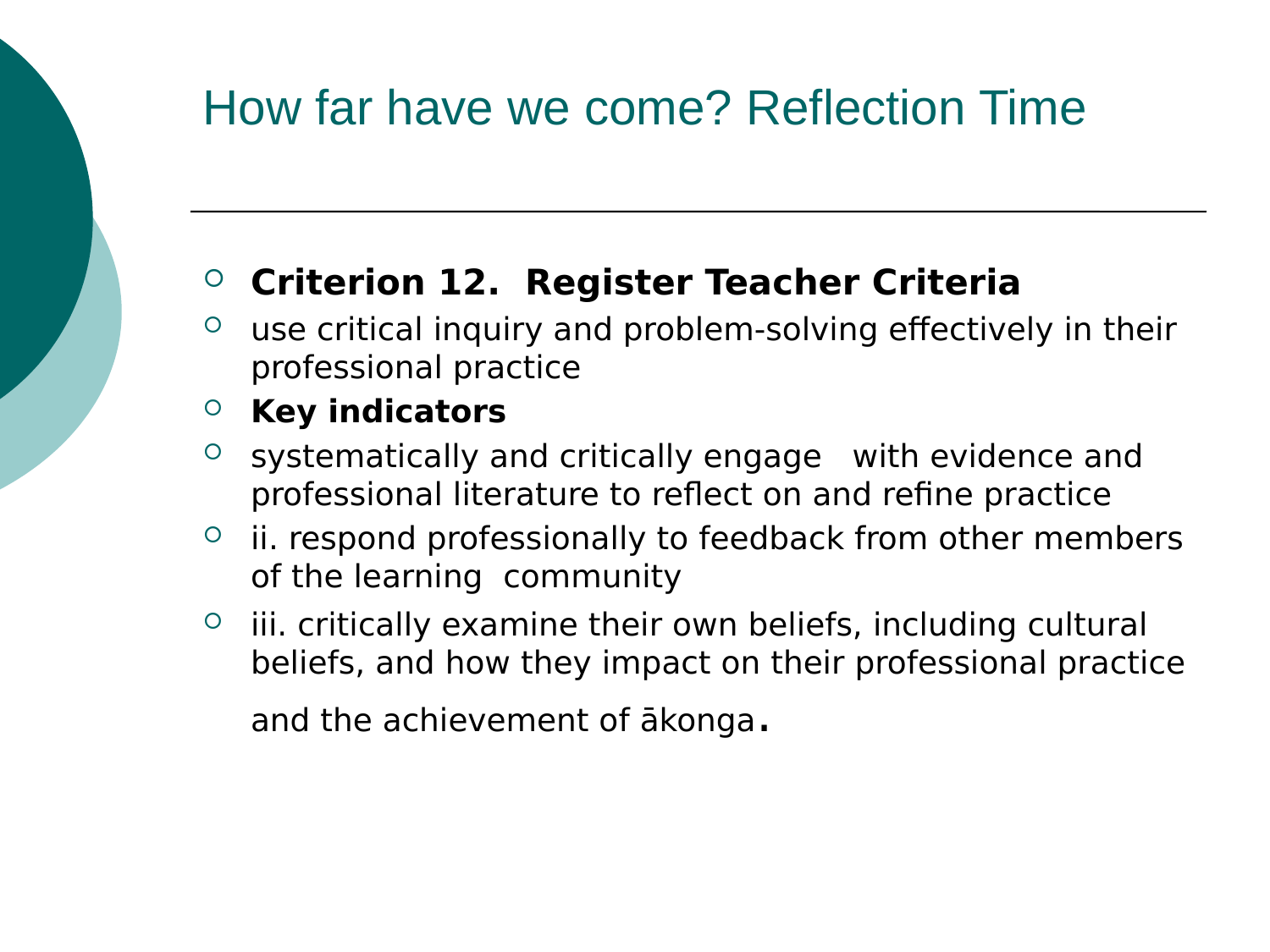

# How far have we come? Reflection Time
Criterion 12.  Register Teacher Criteria
use critical inquiry and problem-solving effectively in their professional practice
Key indicators
systematically and critically engage   with evidence and professional literature to reflect on and refine practice
ii. respond professionally to feedback from other members of the learning  community
iii. critically examine their own beliefs, including cultural beliefs, and how they impact on their professional practice and the achievement of ākonga.